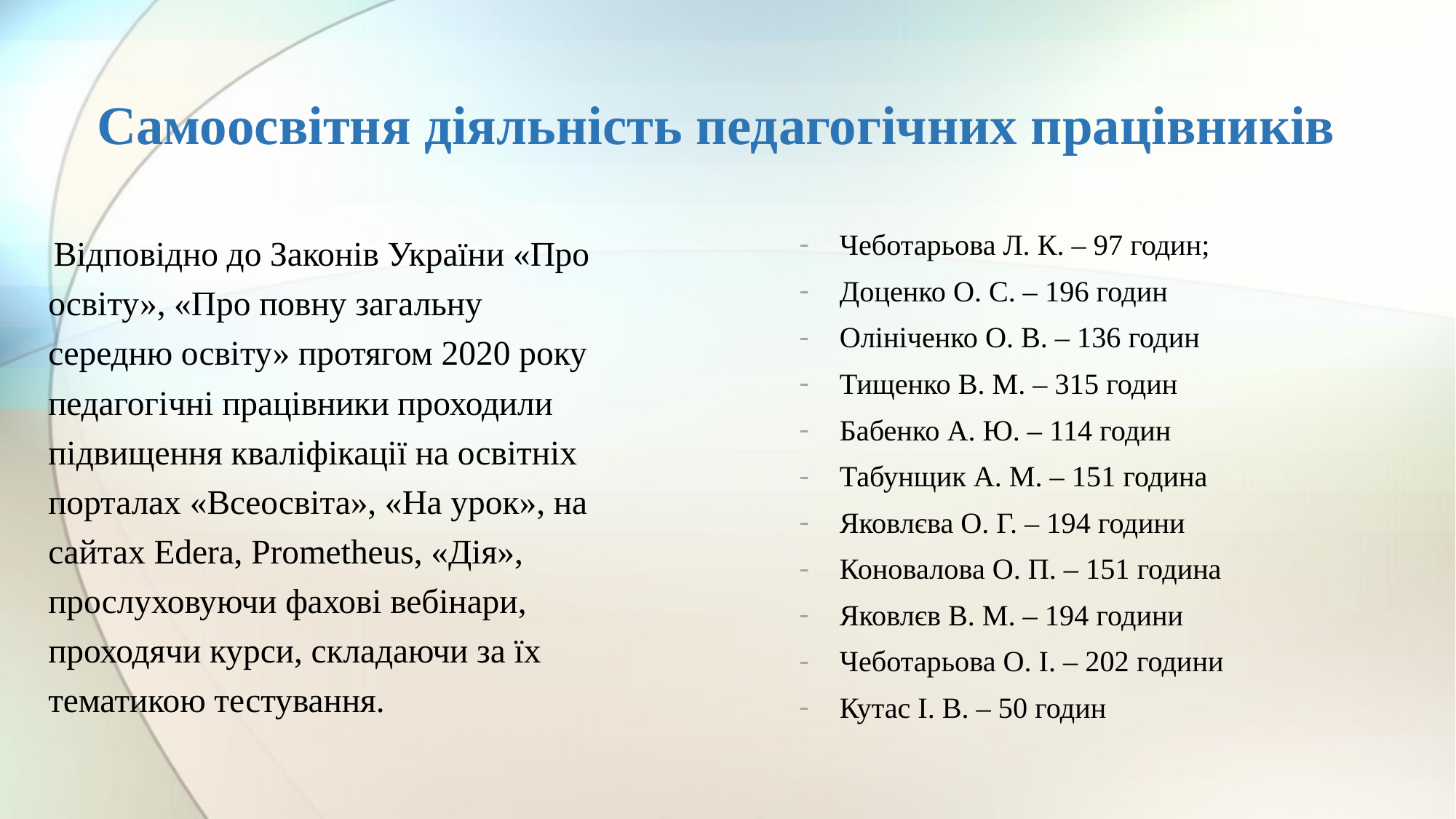

# Самоосвітня діяльність педагогічних працівників
 Відповідно до Законів України «Про освіту», «Про повну загальну середню освіту» протягом 2020 року педагогічні працівники проходили підвищення кваліфікації на освітніх порталах «Всеосвіта», «На урок», на сайтах Edera, Рrometheus, «Дія», прослуховуючи фахові вебінари, проходячи курси, складаючи за їх тематикою тестування.
Чеботарьова Л. К. – 97 годин;
Доценко О. С. – 196 годин
Олініченко О. В. – 136 годин
Тищенко В. М. – 315 годин
Бабенко А. Ю. – 114 годин
Табунщик А. М. – 151 година
Яковлєва О. Г. – 194 години
Коновалова О. П. – 151 година
Яковлєв В. М. – 194 години
Чеботарьова О. І. – 202 години
Кутас І. В. – 50 годин